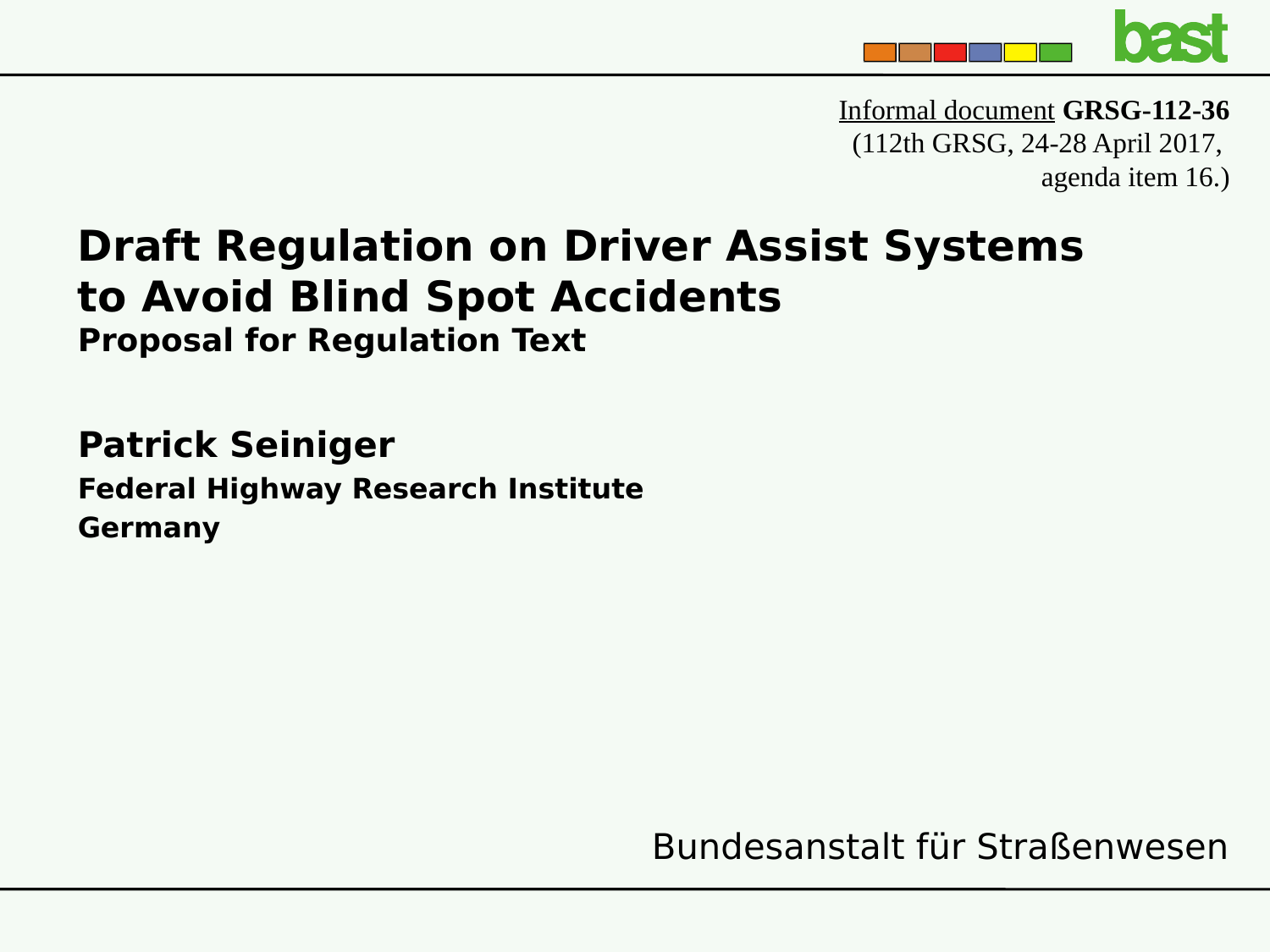

Informal document GRSG-112-36
(112th GRSG, 24-28 April 2017,
agenda item 16.)

# Draft Regulation on Driver Assist Systems to Avoid Blind Spot Accidents Proposal for Regulation Text
Patrick Seiniger
Federal Highway Research Institute
Germany